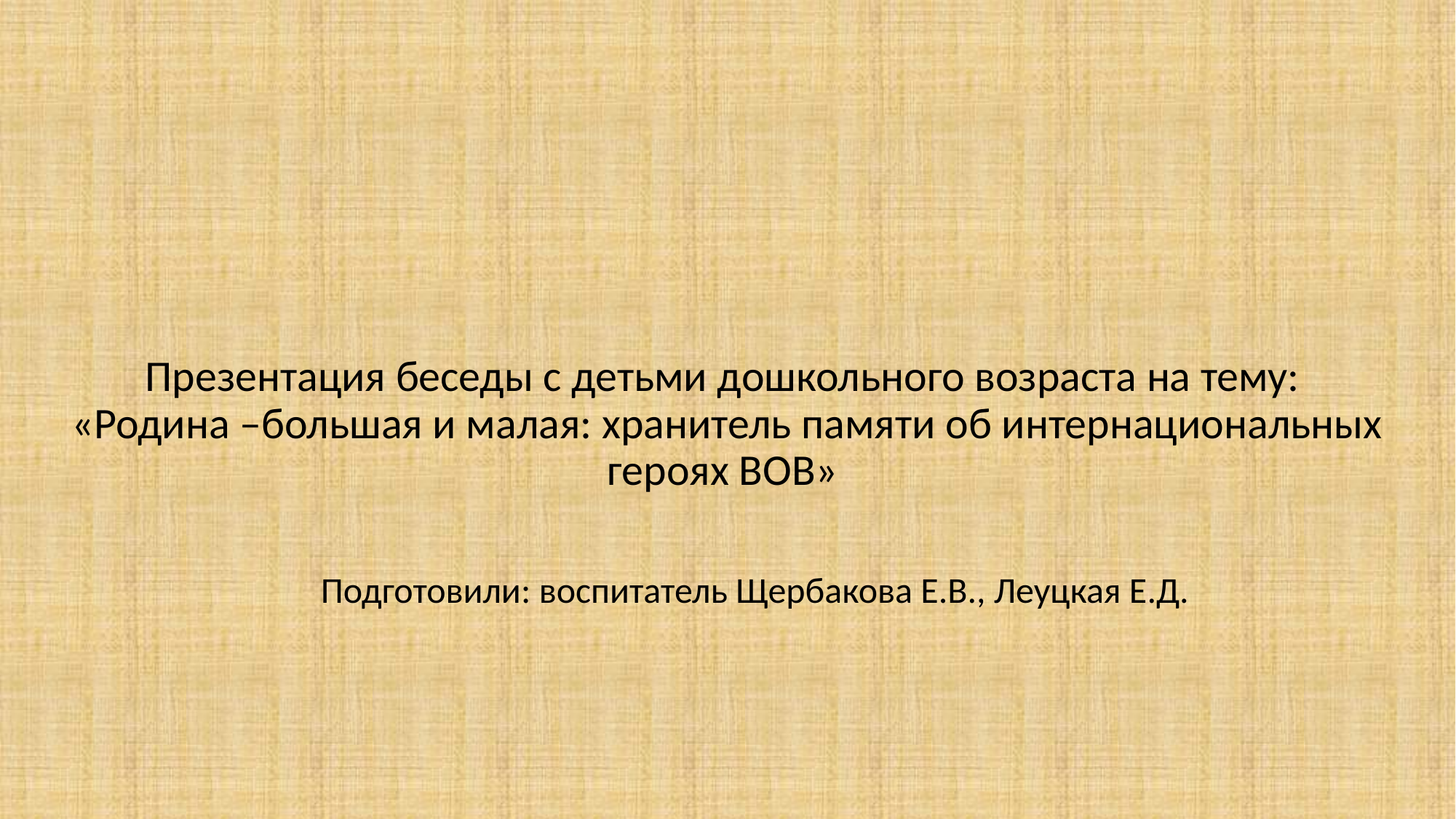

# Презентация беседы с детьми дошкольного возраста на тему: «Родина –большая и малая: хранитель памяти об интернациональных героях ВОВ»
Подготовили: воспитатель Щербакова Е.В., Леуцкая Е.Д.